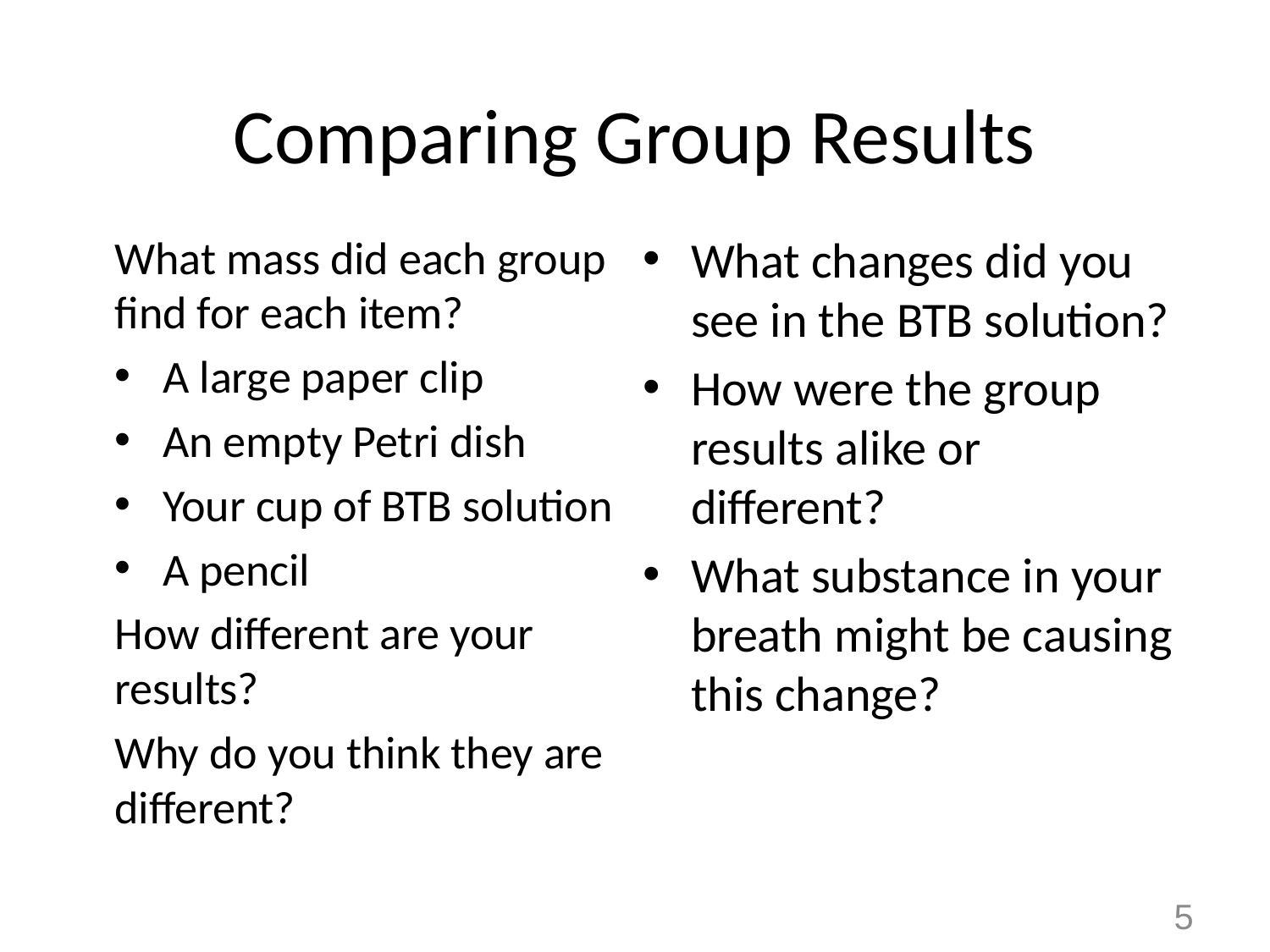

# Comparing Group Results
What mass did each group find for each item?
A large paper clip
An empty Petri dish
Your cup of BTB solution
A pencil
How different are your results?
Why do you think they are different?
What changes did you see in the BTB solution?
How were the group results alike or different?
What substance in your breath might be causing this change?
5